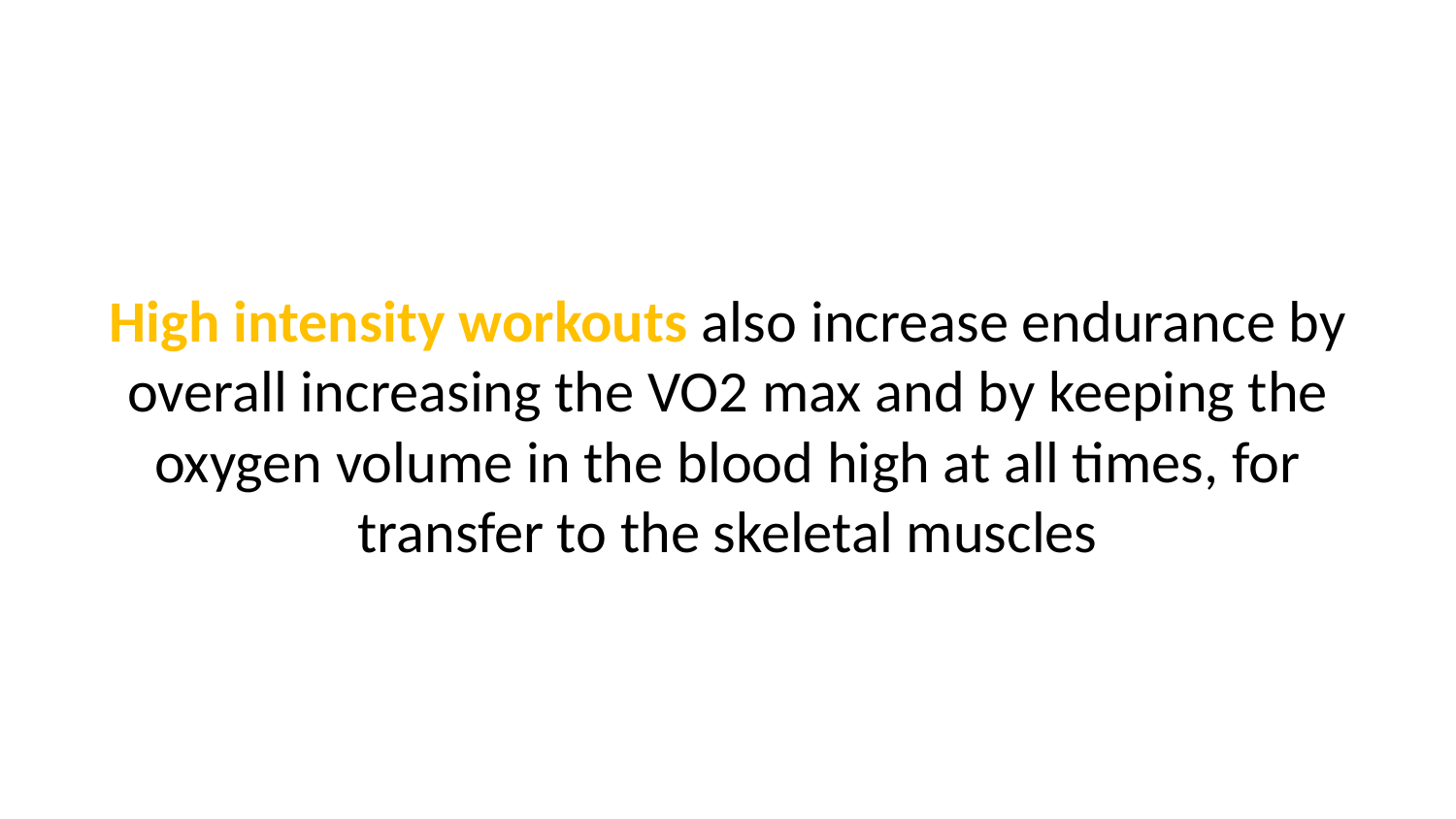

High intensity workouts also increase endurance by overall increasing the VO2 max and by keeping the oxygen volume in the blood high at all times, for transfer to the skeletal muscles